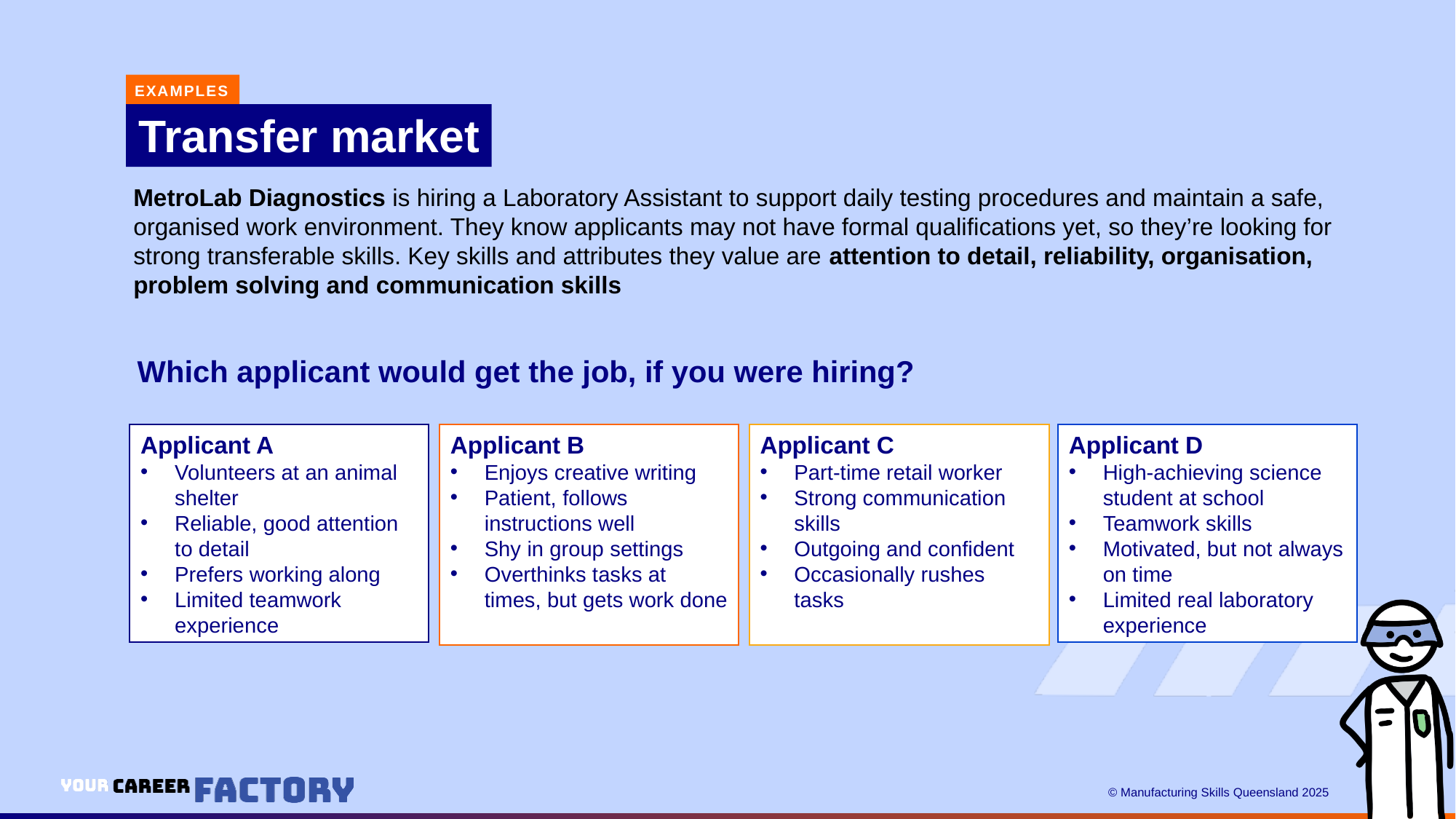

EXAMPLES
# Transfer market
MetroLab Diagnostics is hiring a Laboratory Assistant to support daily testing procedures and maintain a safe, organised work environment. They know applicants may not have formal qualifications yet, so they’re looking for strong transferable skills. Key skills and attributes they value are attention to detail, reliability, organisation, problem solving and communication skills
Which applicant would get the job, if you were hiring?
Applicant A
Volunteers at an animal shelter
Reliable, good attention to detail
Prefers working along
Limited teamwork experience
Applicant B
Enjoys creative writing
Patient, follows instructions well
Shy in group settings
Overthinks tasks at times, but gets work done
Applicant C
Part-time retail worker
Strong communication skills
Outgoing and confident
Occasionally rushes tasks
Applicant D
High-achieving science student at school
Teamwork skills
Motivated, but not always on time
Limited real laboratory experience